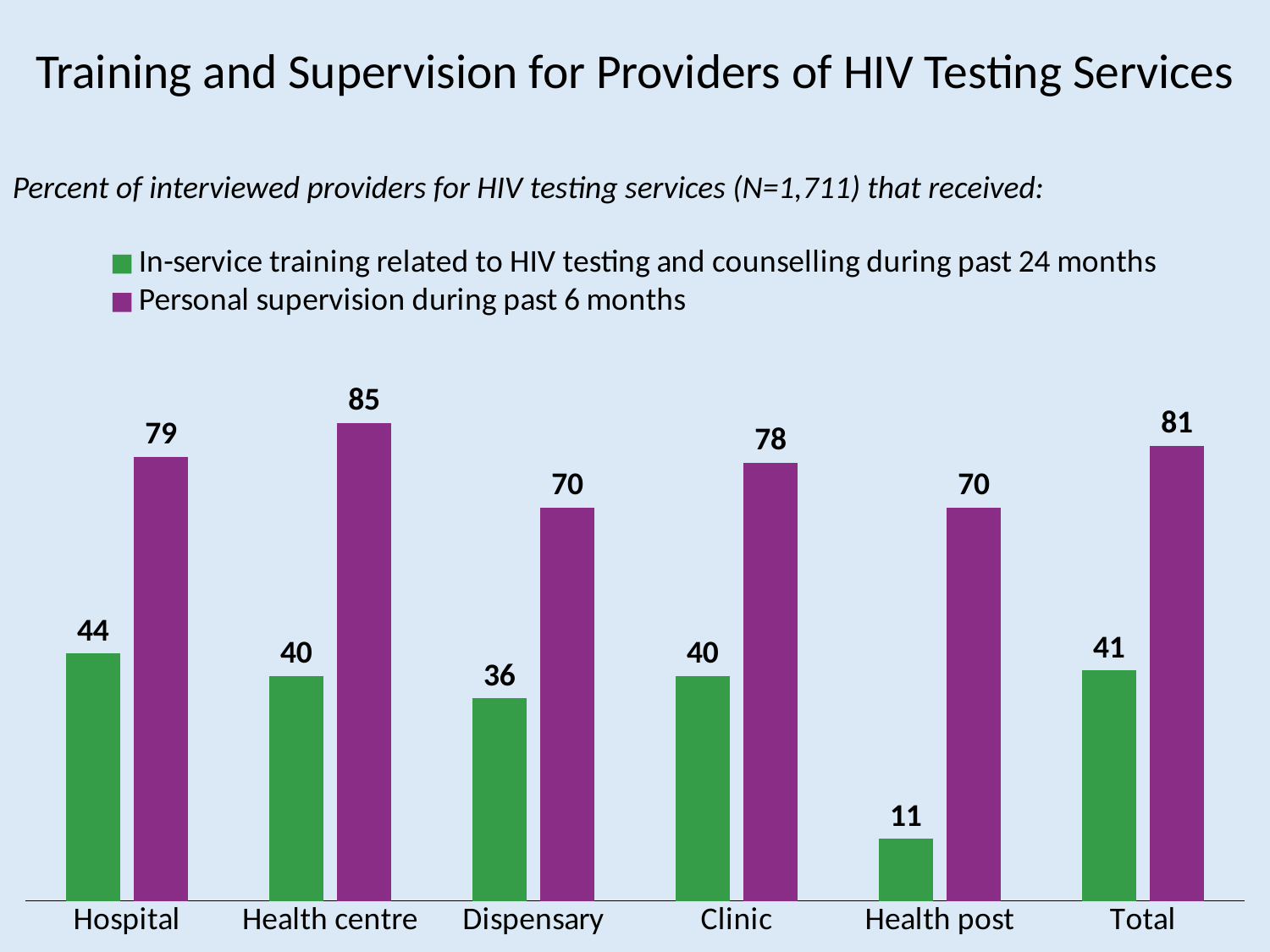

# Training and Supervision for Providers of HIV Testing Services
Percent of interviewed providers for HIV testing services (N=1,711) that received:

### Chart

| Category | In-service training related to HIV testing and counselling during past 24 months | Personal supervision during past 6 months |
|---|---|---|
| Hospital | 44.0 | 79.0 |
| Health centre | 40.0 | 85.0 |
| Dispensary | 36.0 | 70.0 |
| Clinic | 40.0 | 78.0 |
| Health post | 11.0 | 70.0 |
| Total | 41.0 | 81.0 |